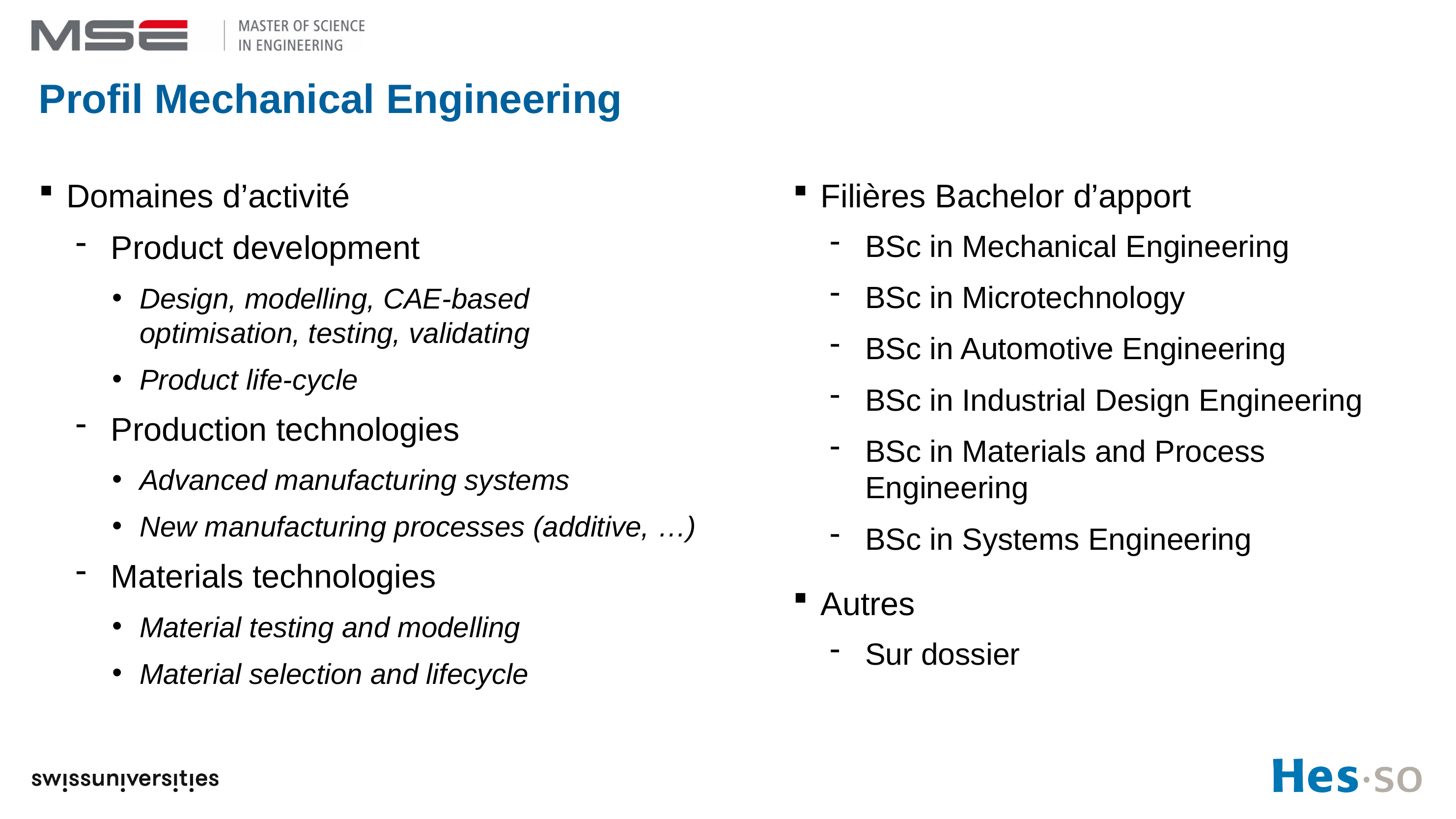

# Profil Mechanical Engineering
Domaines d’activité
Product development
Design, modelling, CAE-based optimisation, testing, validating
Product life-cycle
Production technologies
Advanced manufacturing systems
New manufacturing processes (additive, …)
Materials technologies
Material testing and modelling
Material selection and lifecycle

Filières Bachelor d’apport
BSc in Mechanical Engineering
BSc in Microtechnology
BSc in Automotive Engineering
BSc in Industrial Design Engineering
BSc in Materials and Process Engineering
BSc in Systems Engineering
Autres
Sur dossier